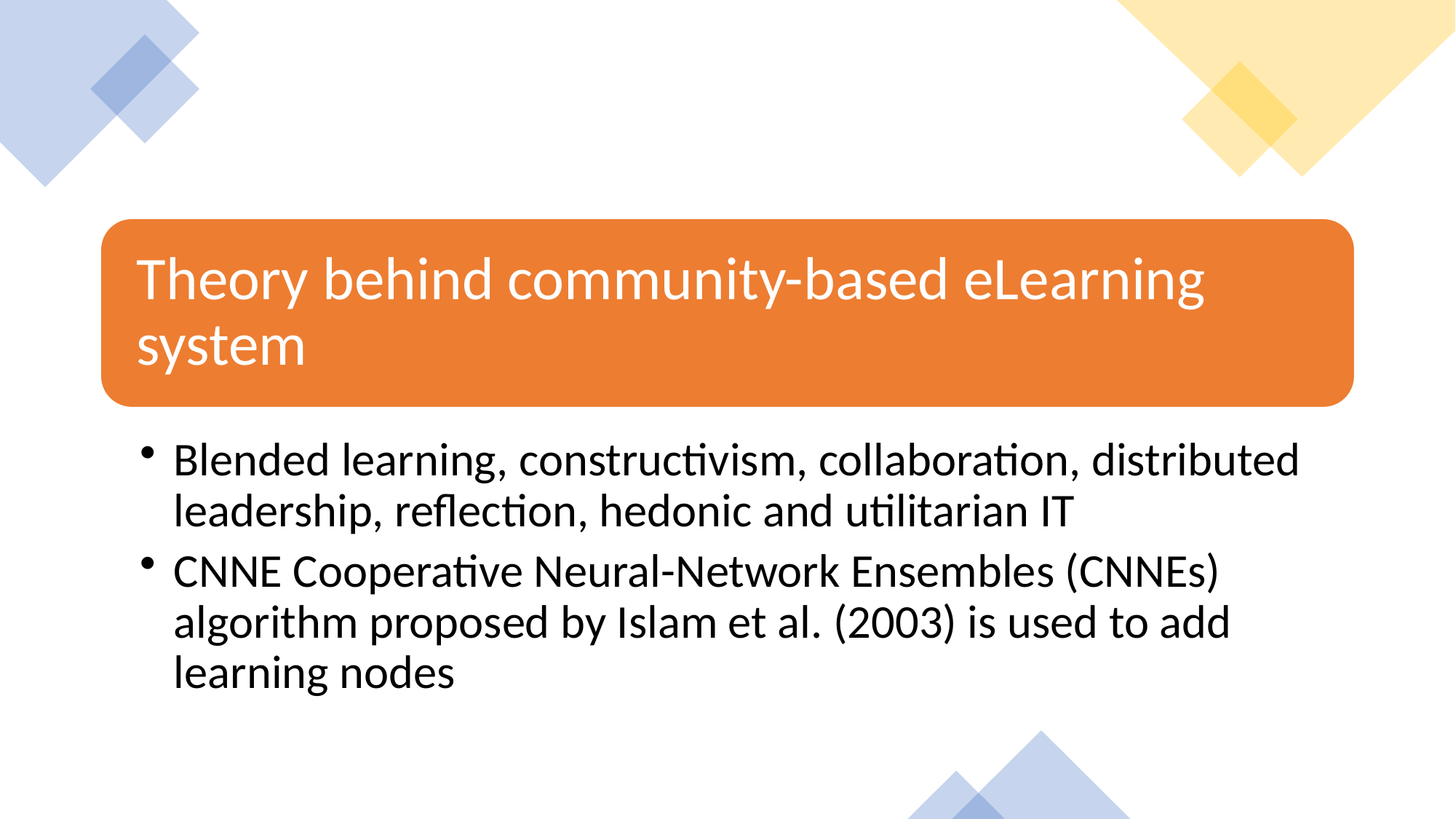

Theory behind community-based eLearning system
Blended learning, constructivism, collaboration, distributed leadership, reflection, hedonic and utilitarian IT
CNNE Cooperative Neural-Network Ensembles (CNNEs) algorithm proposed by Islam et al. (2003) is used to add learning nodes